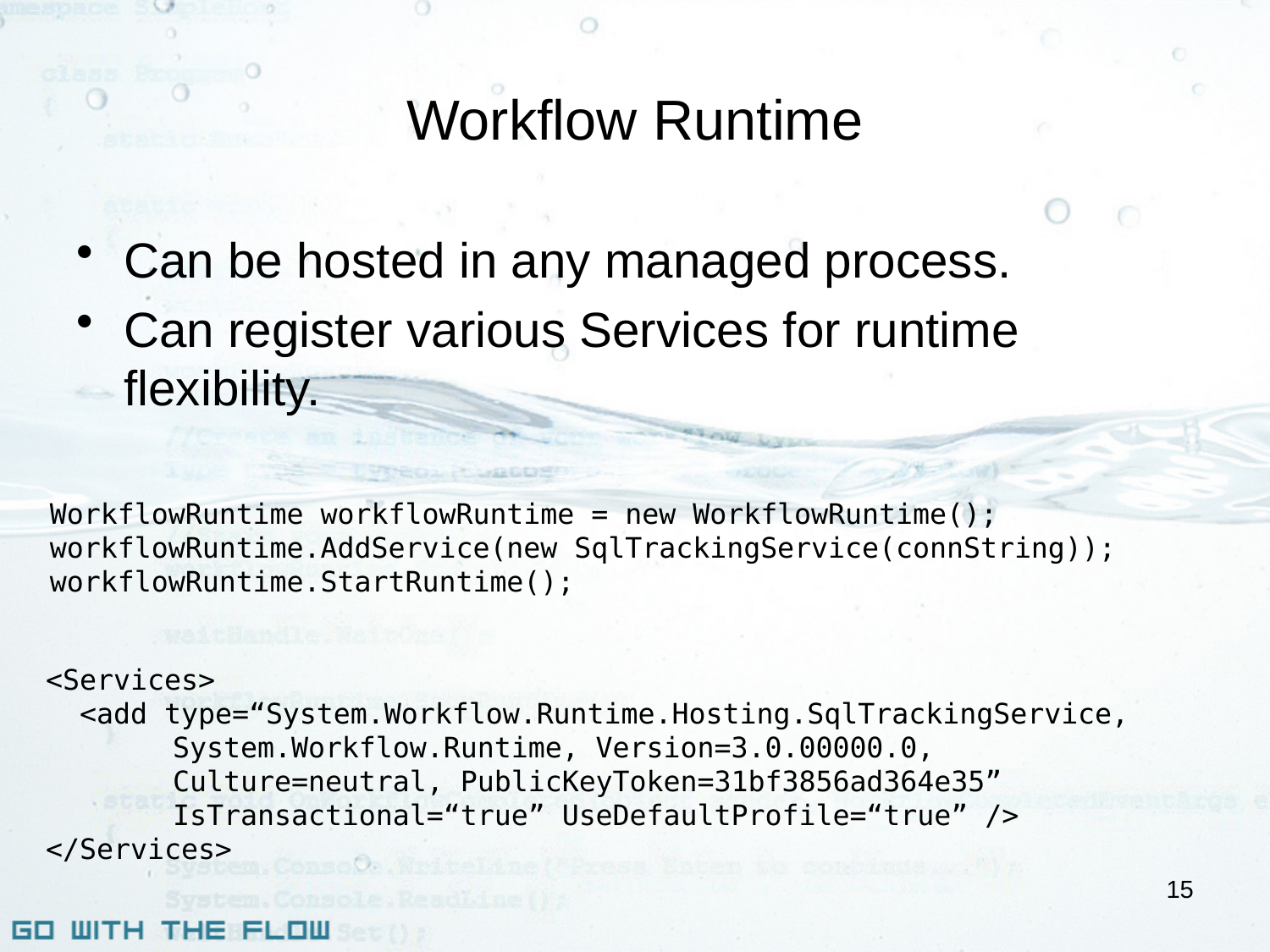

# Workflow Runtime
Can be hosted in any managed process.
Can register various Services for runtime flexibility.

WorkflowRuntime workflowRuntime = new WorkflowRuntime();
workflowRuntime.AddService(new SqlTrackingService(connString));
workflowRuntime.StartRuntime();
<Services>
  <add type=“System.Workflow.Runtime.Hosting.SqlTrackingService,
	System.Workflow.Runtime, Version=3.0.00000.0,
	Culture=neutral, PublicKeyToken=31bf3856ad364e35”
	IsTransactional=“true” UseDefaultProfile=“true” />
</Services>
15